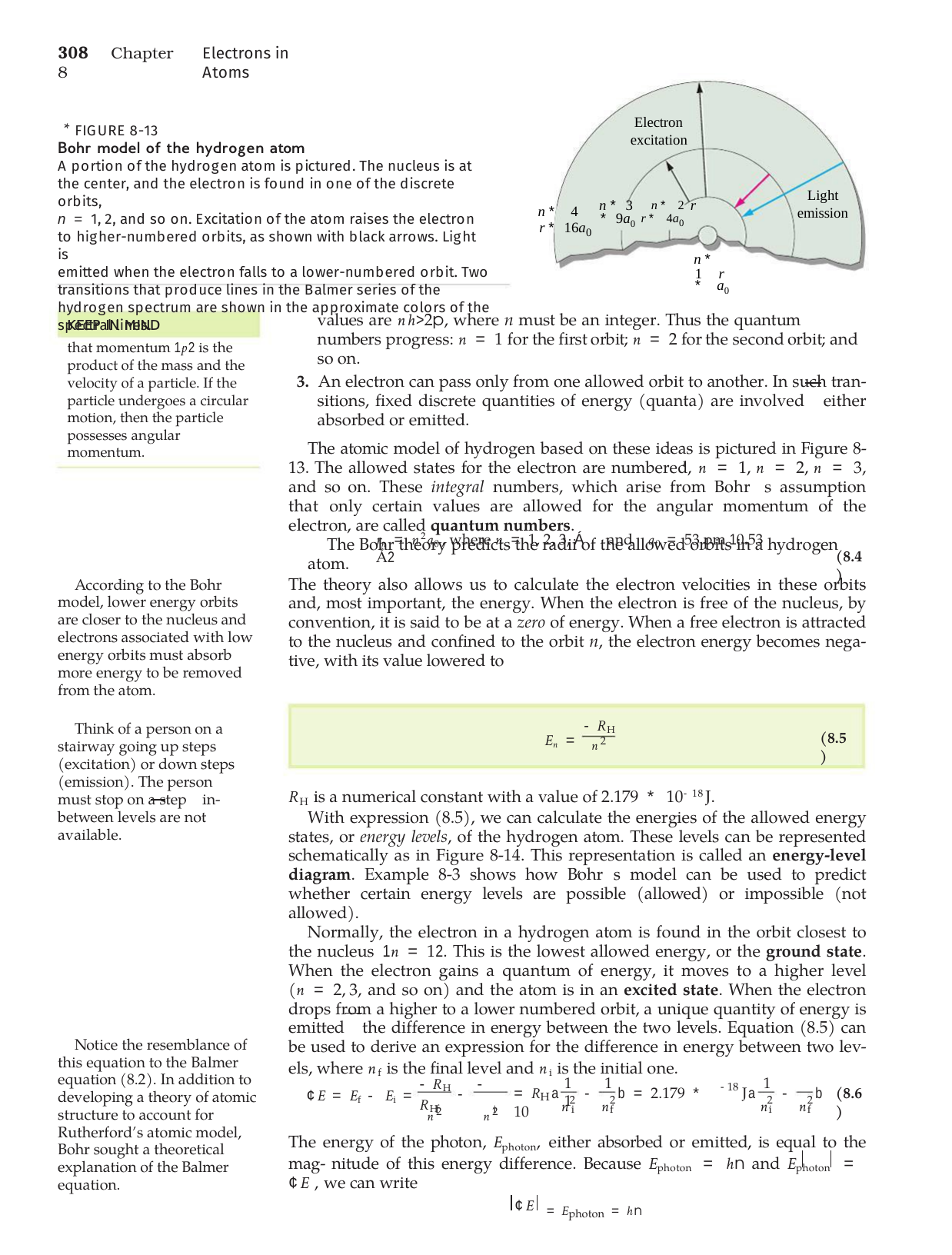

308	Chapter 8
Electrons in Atoms
Electron excitation
*
FIGURE 8-13
Bohr model of the hydrogen atom
A portion of the hydrogen atom is pictured. The nucleus is at the center, and the electron is found in one of the discrete orbits,
n  =  1, 2, and so on. Excitation of the atom raises the electron to higher-numbered orbits, as shown with black arrows. Light is
emitted when the electron falls to a lower-numbered orbit. Two transitions that produce lines in the Balmer series of the hydrogen spectrum are shown in the approximate colors of the spectral lines.
Light emission
n * 3     n * 2  r * 9a0  r * 4a0

n * 1 r * a0
n * 4
r * 16a
0
values are nh>2p, where n must be an integer. Thus the quantum numbers progress: n  =  1 for the first orbit; n  =  2 for the second orbit; and so on.
3.  An electron can pass only from one allowed orbit to another. In such tran- sitions, fixed discrete quantities of energy (quanta) are involved    either absorbed or emitted.
The atomic model of hydrogen based on these ideas is pictured in Figure 8-13. The allowed states for the electron are numbered, n  =  1, n  =  2, n  =  3, and so on. These integral numbers, which arise from Bohr  s assumption that only certain values are allowed for the angular momentum of the electron, are called quantum numbers.
The Bohr theory predicts the radii of the allowed orbits in a hydrogen atom.
KEEP IN MIND
that momentum 1p2 is the product of the mass and the velocity of a particle. If the particle undergoes a circular motion, then the particle possesses angular momentum.

rn  =  n2a0 , where n  =  1, 2, 3, Á   and  a0  =  53 pm 10.53 Å2

(8.4)
The theory also allows us to calculate the electron velocities in these orbits and, most important, the energy. When the electron is free of the nucleus, by convention, it is said to be at a zero of energy. When a free electron is attracted to the nucleus and confined to the orbit n, the electron energy becomes nega- tive, with its value lowered to
According to the Bohr model, lower energy orbits are closer to the nucleus and electrons associated with low energy orbits must absorb more energy to be removed from the atom.
- RH
n2
Think of a person on a stairway going up steps (excitation) or down steps (emission). The person must stop on a step    in-between levels are not available.
(8.5)
En  =
RH is a numerical constant with a value of 2.179  *  10-18 J.
With expression (8.5), we can calculate the energies of the allowed energy states, or energy levels, of the hydrogen atom. These levels can be represented schematically as in Figure 8-14. This representation is called an energy-level diagram. Example 8-3 shows how Bohr s model can be used to predict whether certain energy levels are possible (allowed) or impossible (not allowed).
Normally, the electron in a hydrogen atom is found in the orbit closest to the nucleus  1n  =  12. This is the lowest allowed energy, or the ground state. When the electron gains a quantum of energy, it moves to a higher level (n  =  2, 3, and so on) and the atom is in an excited state. When the electron drops from a higher to a lower numbered orbit, a unique quantity of energy is emitted    the difference in energy between the two levels. Equation (8.5) can be used to derive an expression for the difference in energy between two lev- els, where nf is the final level and ni is the initial one.

Notice the resemblance of this equation to the Balmer equation (8.2). In addition to developing a theory of atomic structure to account for Rutherford s atomic model, Bohr sought a theoretical explanation of the Balmer equation.
- RH	- RH
1	1	1	1
-18
(8.6)
=  R   a	-	b  =  2.179  *  10
 Ja	-	b
¢E  =  Ef  -  Ei  =
-
H
n2
n2
2	2
2	2
n	n	n	n
f	i	i	f	i	f

The energy of the photon, Ephoton, either absorbed or emitted, is equal to the mag- nitude of this energy difference. Because Ephoton  =  hn and Ephoton   =   ¢E , we can write

=  Ephoton  =  hn

¢E